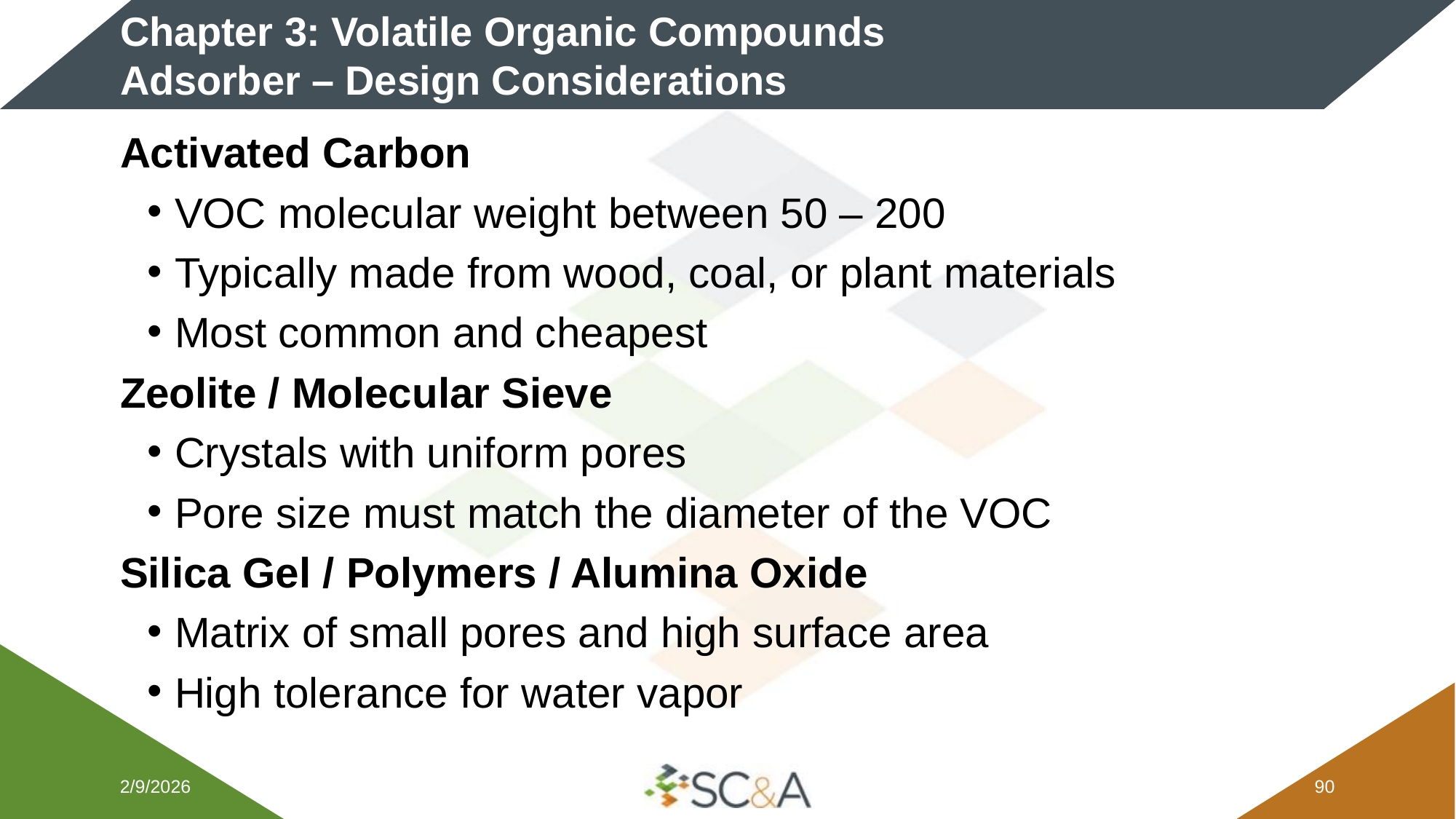

# Chapter 3: Volatile Organic Compounds Adsorber – Design Considerations
Activated Carbon
VOC molecular weight between 50 – 200
Typically made from wood, coal, or plant materials
Most common and cheapest
Zeolite / Molecular Sieve
Crystals with uniform pores
Pore size must match the diameter of the VOC
Silica Gel / Polymers / Alumina Oxide
Matrix of small pores and high surface area
High tolerance for water vapor
2/9/2026
90